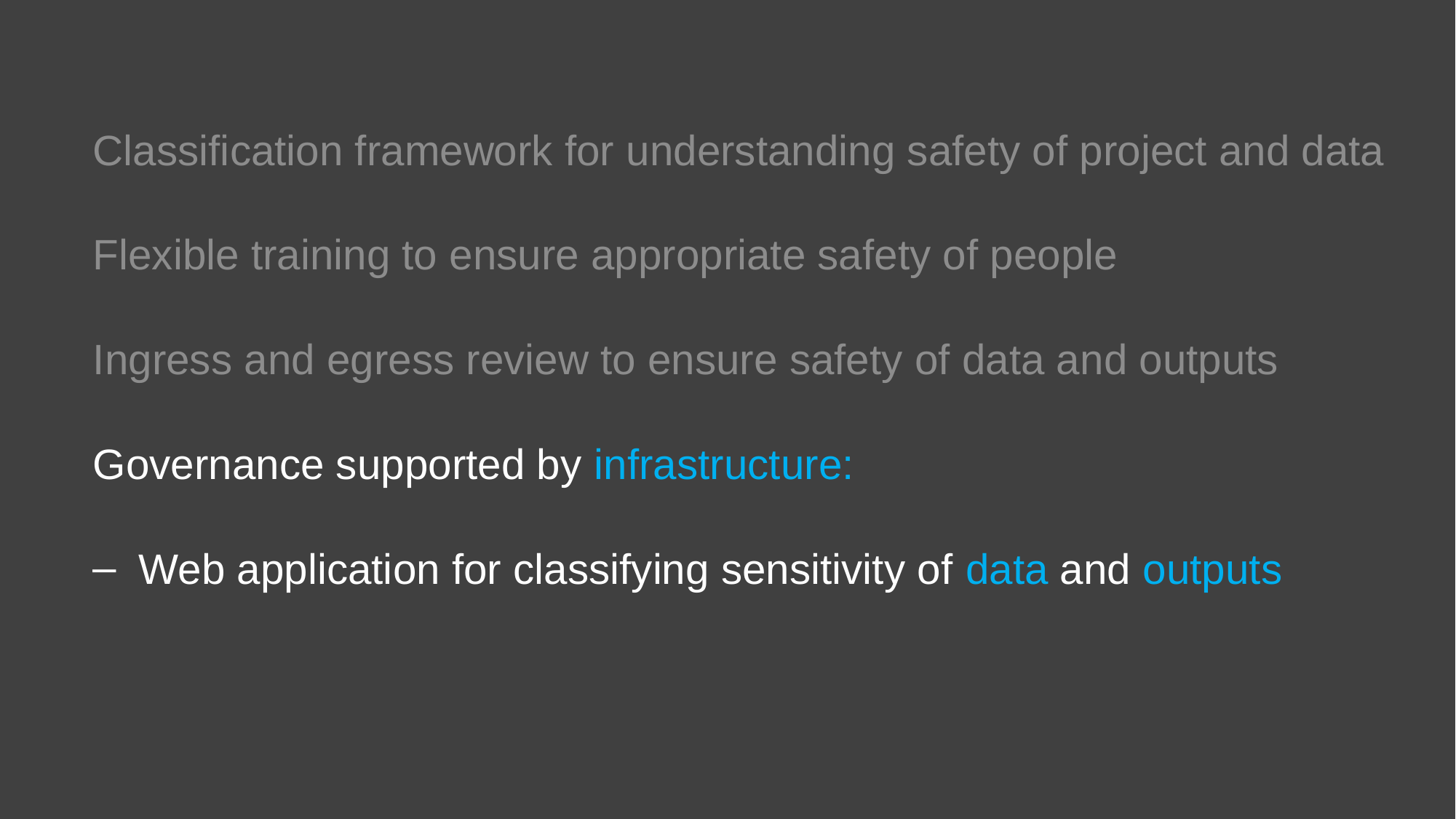

Classification framework for understanding safety of project and data
Flexible training to ensure appropriate safety of people
Ingress and egress review to ensure safety of data and outputs
Governance supported by infrastructure:
Web application for classifying sensitivity of data and outputs